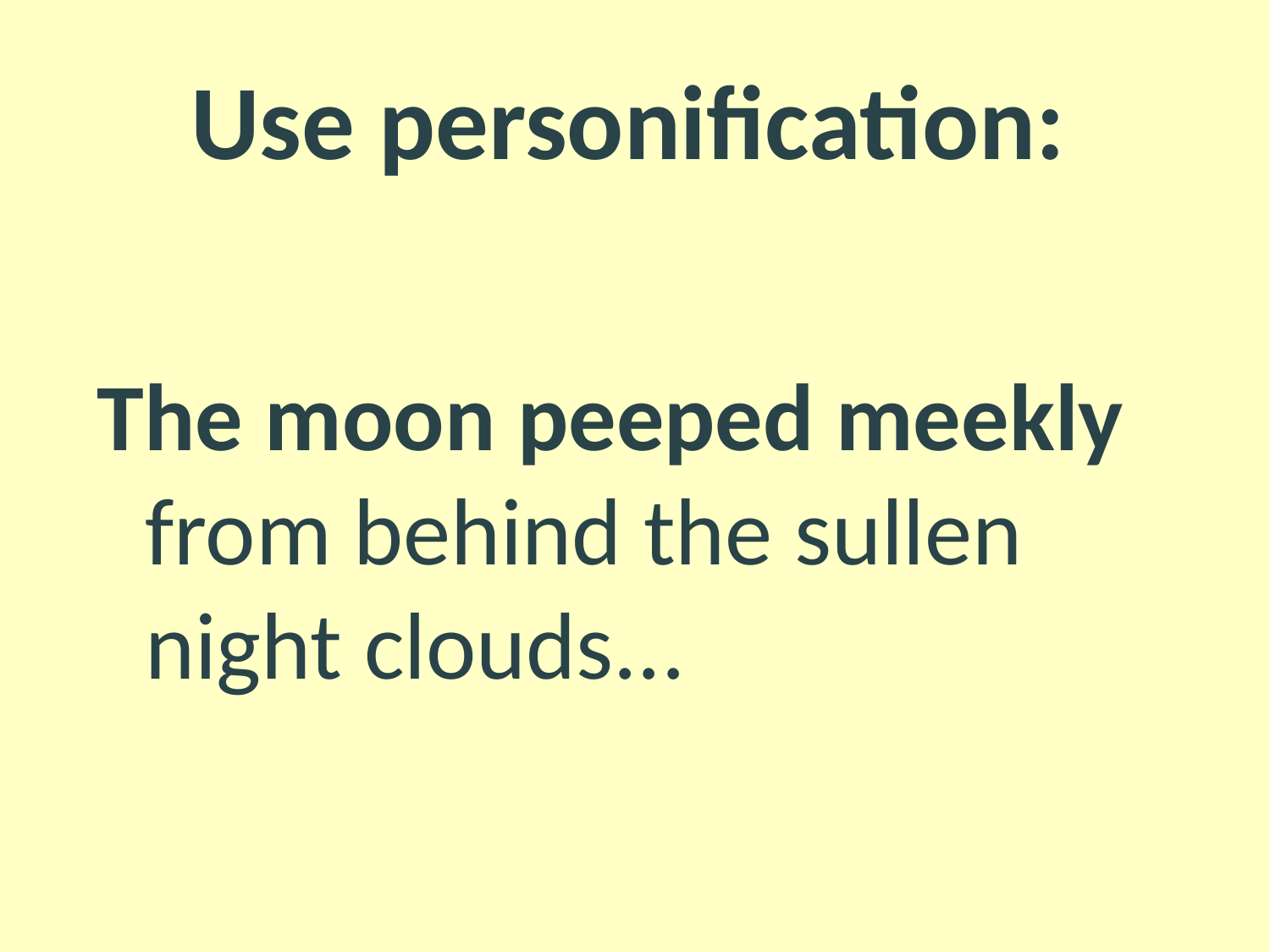

# Use personification:
The moon peeped meekly from behind the sullen night clouds...